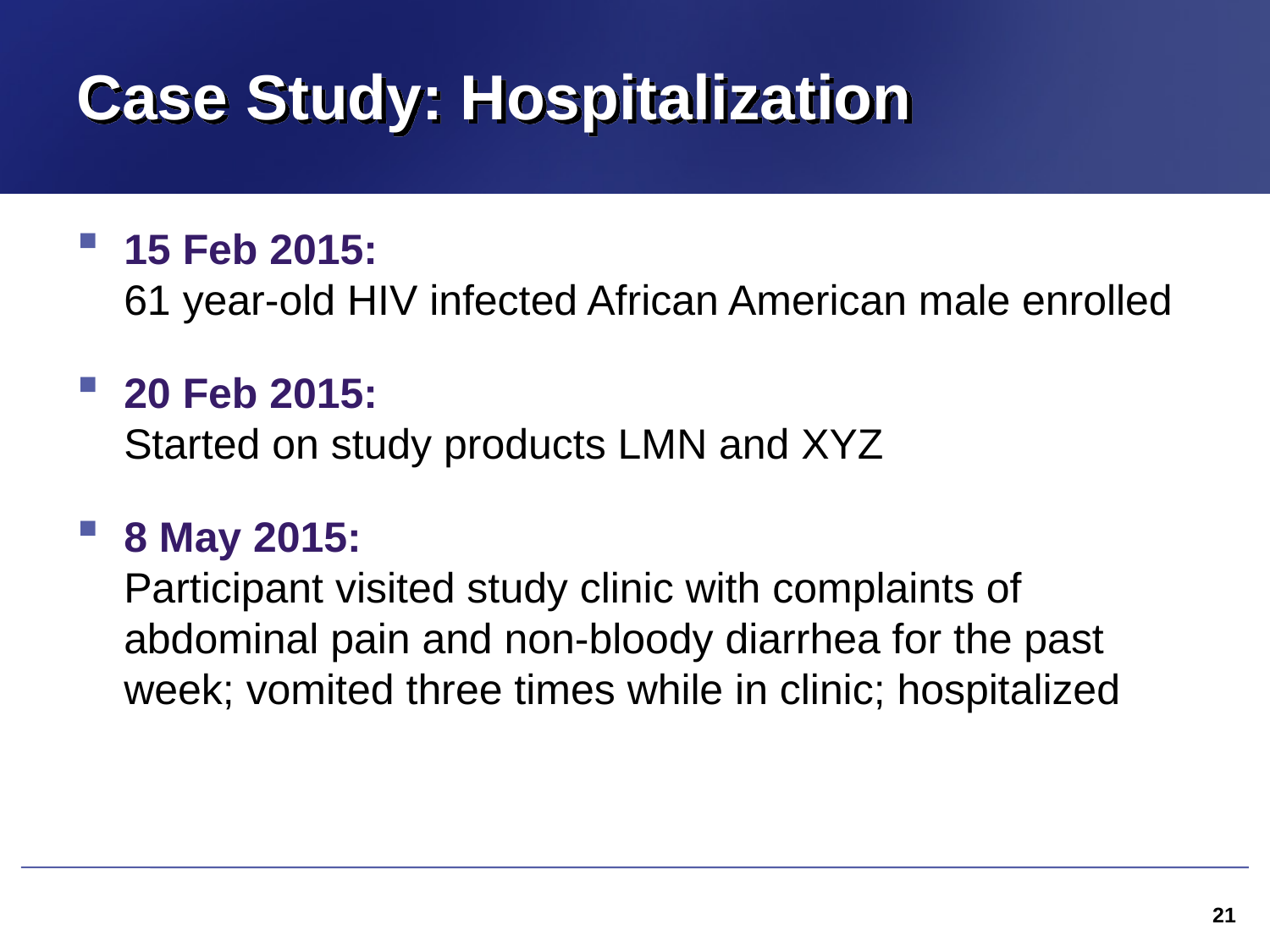

# Case Study: Hospitalization
15 Feb 2015:
61 year-old HIV infected African American male enrolled
20 Feb 2015:
Started on study products LMN and XYZ
8 May 2015:
Participant visited study clinic with complaints of abdominal pain and non-bloody diarrhea for the past week; vomited three times while in clinic; hospitalized

21